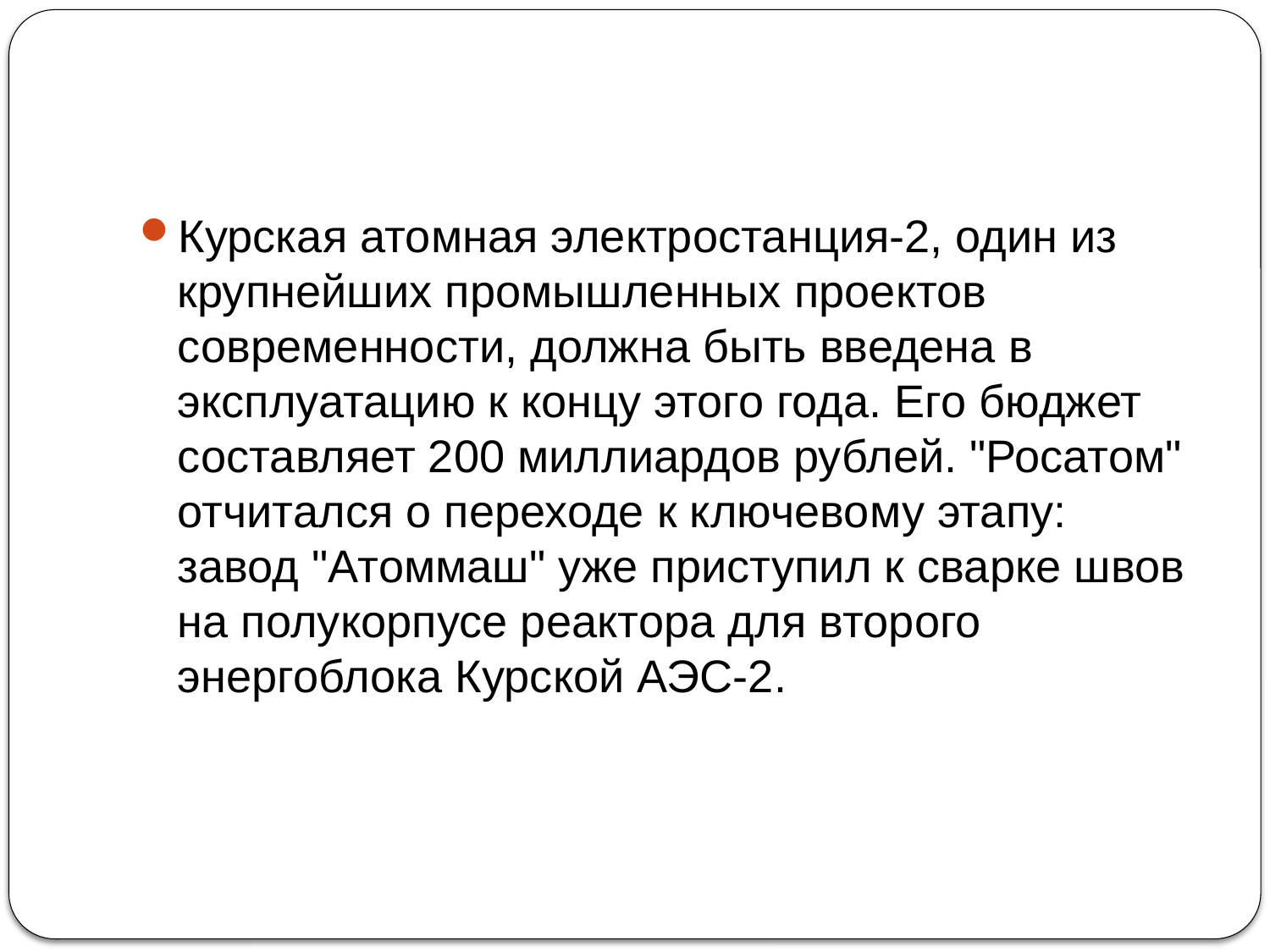

#
Курская атомная электростанция-2, один из крупнейших промышленных проектов современности, должна быть введена в эксплуатацию к концу этого года. Его бюджет составляет 200 миллиардов рублей. "Росатом" отчитался о переходе к ключевому этапу: завод "Атоммаш" уже приступил к сварке швов на полукорпусе реактора для второго энергоблока Курской АЭС-2.